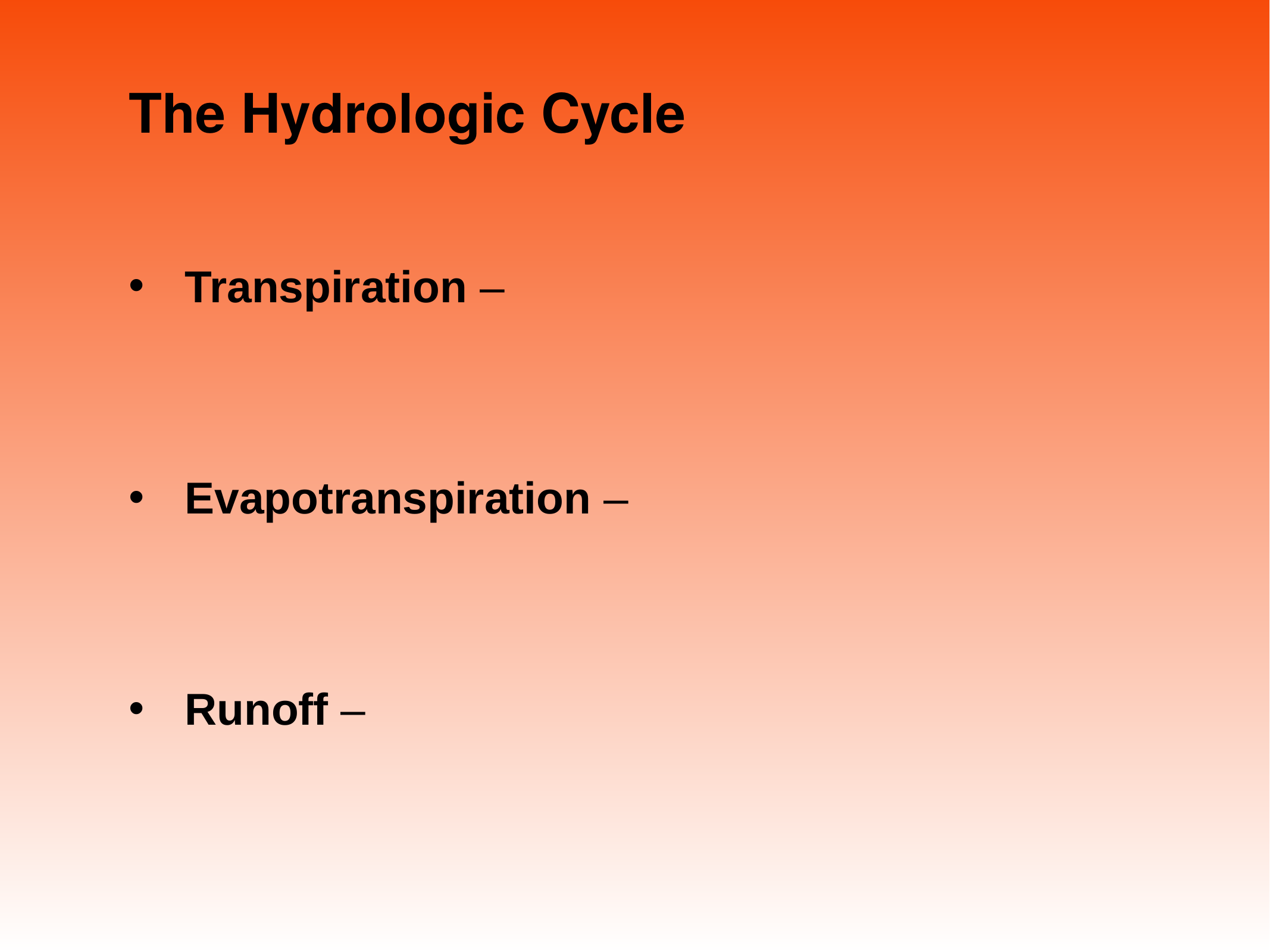

# The Hydrologic Cycle
Transpiration –

Evapotranspiration –

Runoff –